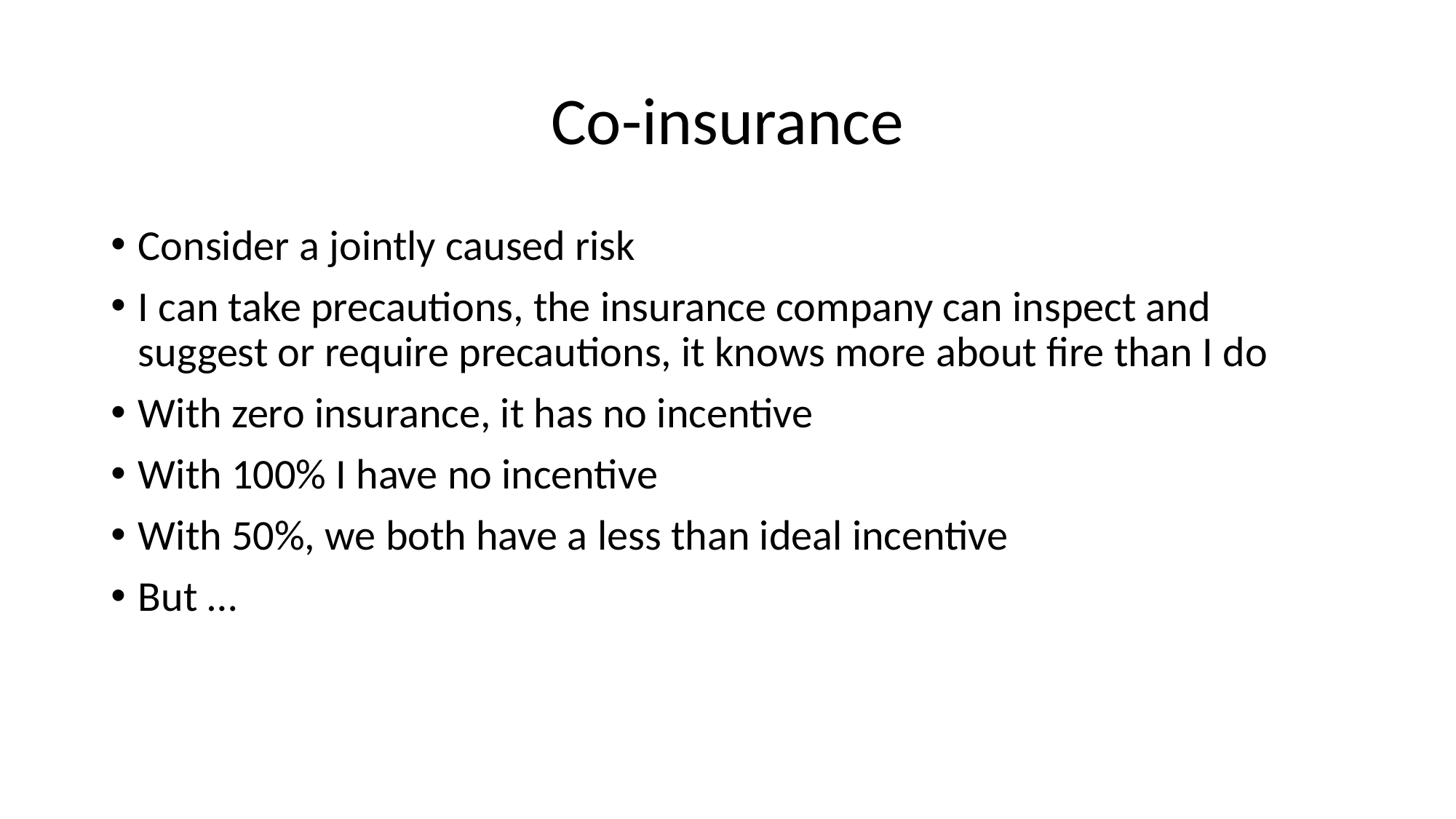

# Co-insurance
Consider a jointly caused risk
I can take precautions, the insurance company can inspect and suggest or require precautions, it knows more about fire than I do
With zero insurance, it has no incentive
With 100% I have no incentive
With 50%, we both have a less than ideal incentive
But …